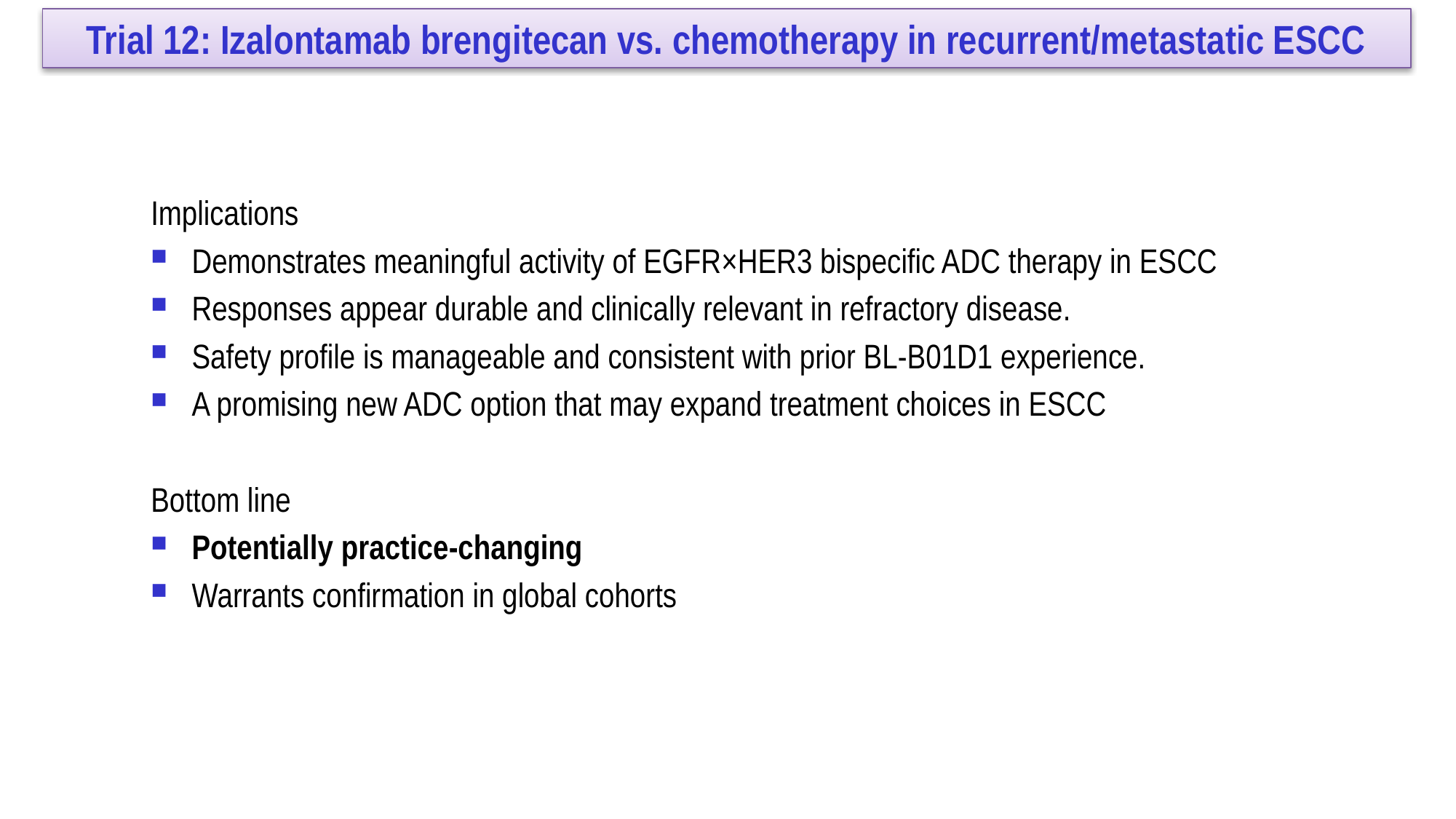

Trial 12: Izalontamab brengitecan vs. chemotherapy in recurrent/metastatic ESCC
Implications
Demonstrates meaningful activity of EGFR×HER3 bispecific ADC therapy in ESCC
Responses appear durable and clinically relevant in refractory disease.
Safety profile is manageable and consistent with prior BL-B01D1 experience.
A promising new ADC option that may expand treatment choices in ESCC

Bottom line
Potentially practice-changing
Warrants confirmation in global cohorts